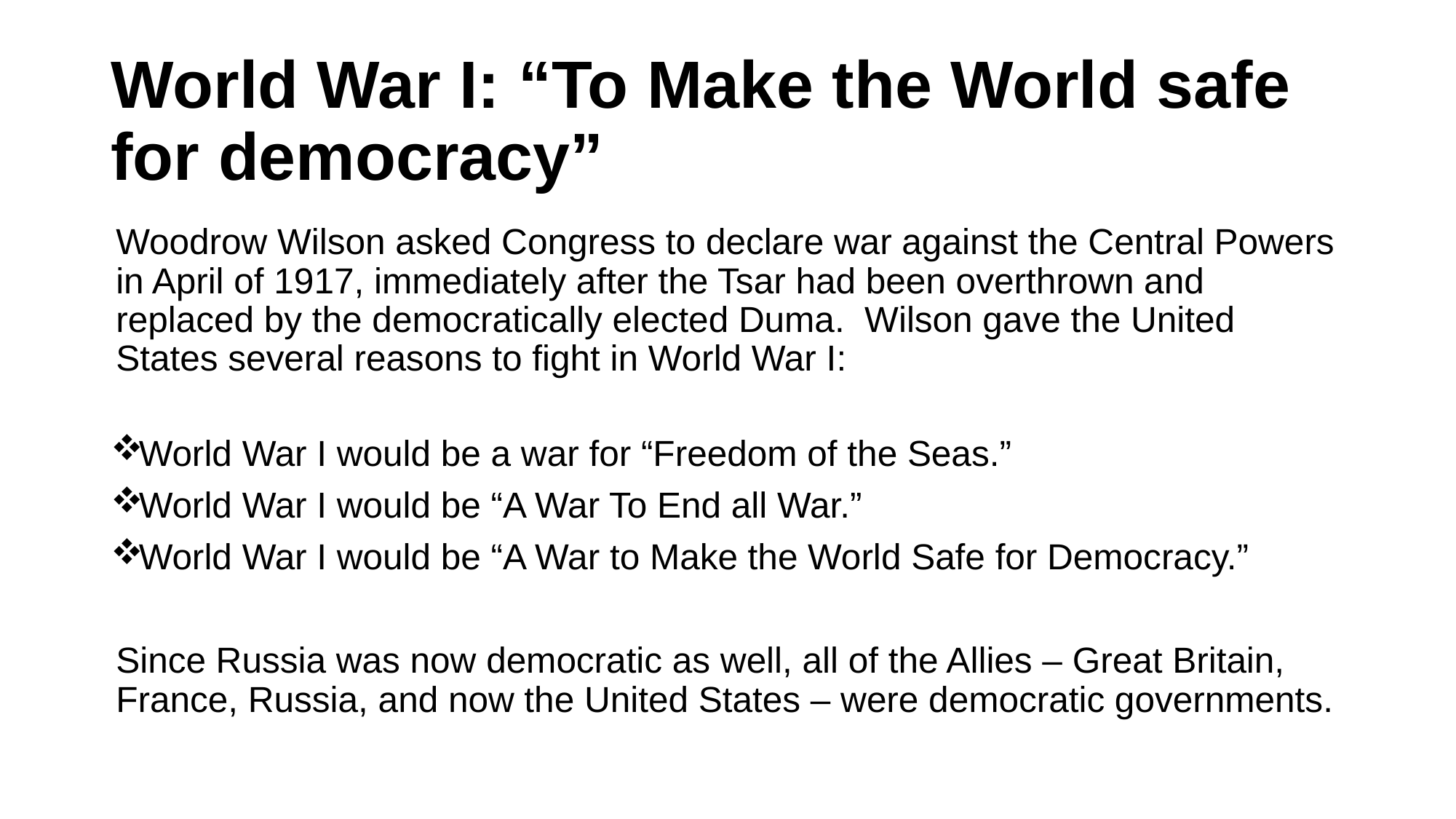

# World War I: “To Make the World safe for democracy”
Woodrow Wilson asked Congress to declare war against the Central Powers in April of 1917, immediately after the Tsar had been overthrown and replaced by the democratically elected Duma.  Wilson gave the United States several reasons to fight in World War I:
World War I would be a war for “Freedom of the Seas.”
World War I would be “A War To End all War.”
World War I would be “A War to Make the World Safe for Democracy.”

Since Russia was now democratic as well, all of the Allies – Great Britain, France, Russia, and now the United States – were democratic governments.